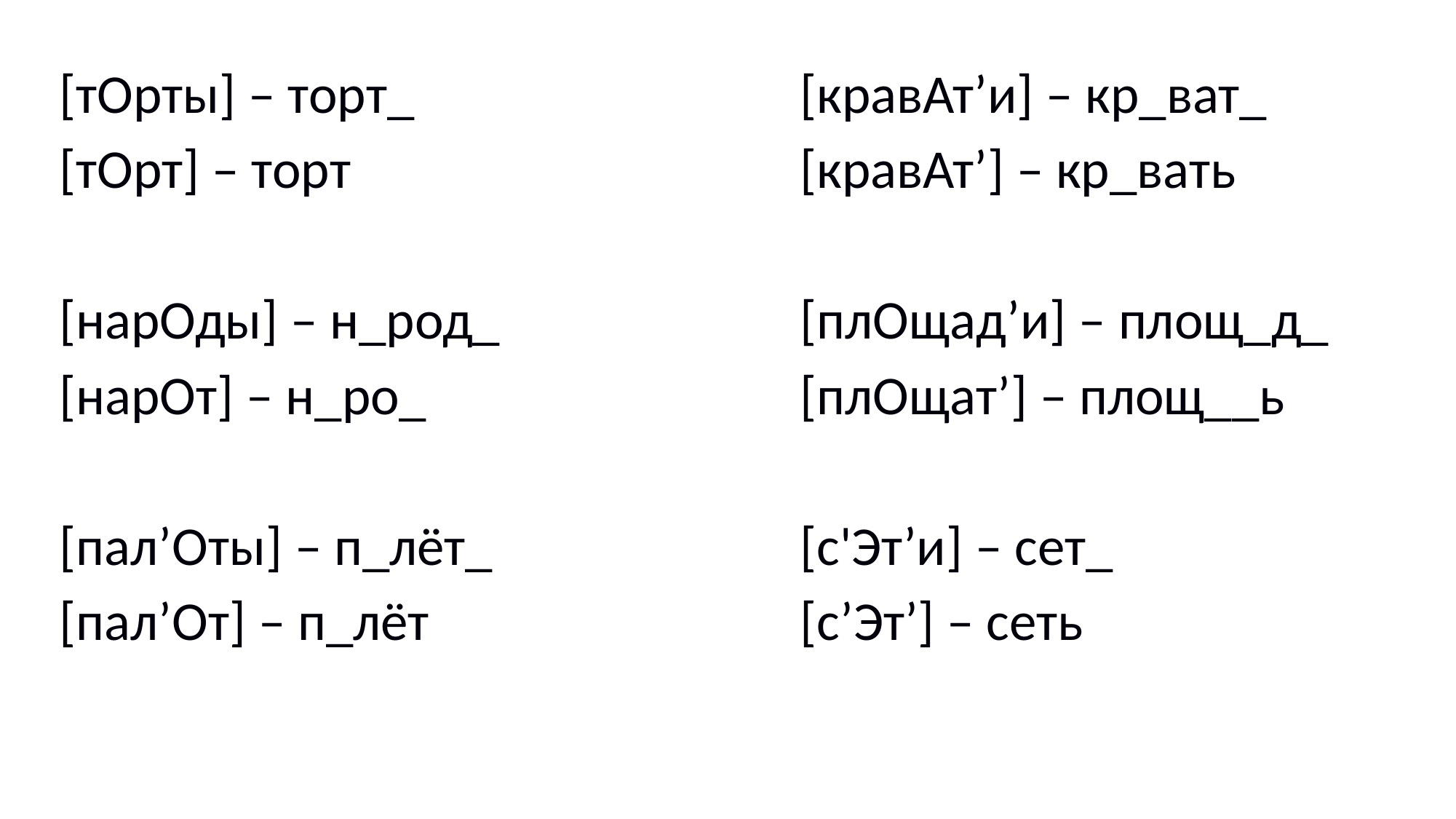

[тОрты] – торт_
[тОрт] – торт

[нарОды] – н_род_
[нарОт] – н_ро_

[пал’Оты] – п_лёт_
[пал’От] – п_лёт

[кравАт’и] – кр_ват_
[кравАт’] – кр_вать

[плОщад’и] – площ_д_
[плОщат’] – площ__ь

[с'Эт’и] – сет_
[с’Эт’] – сеть